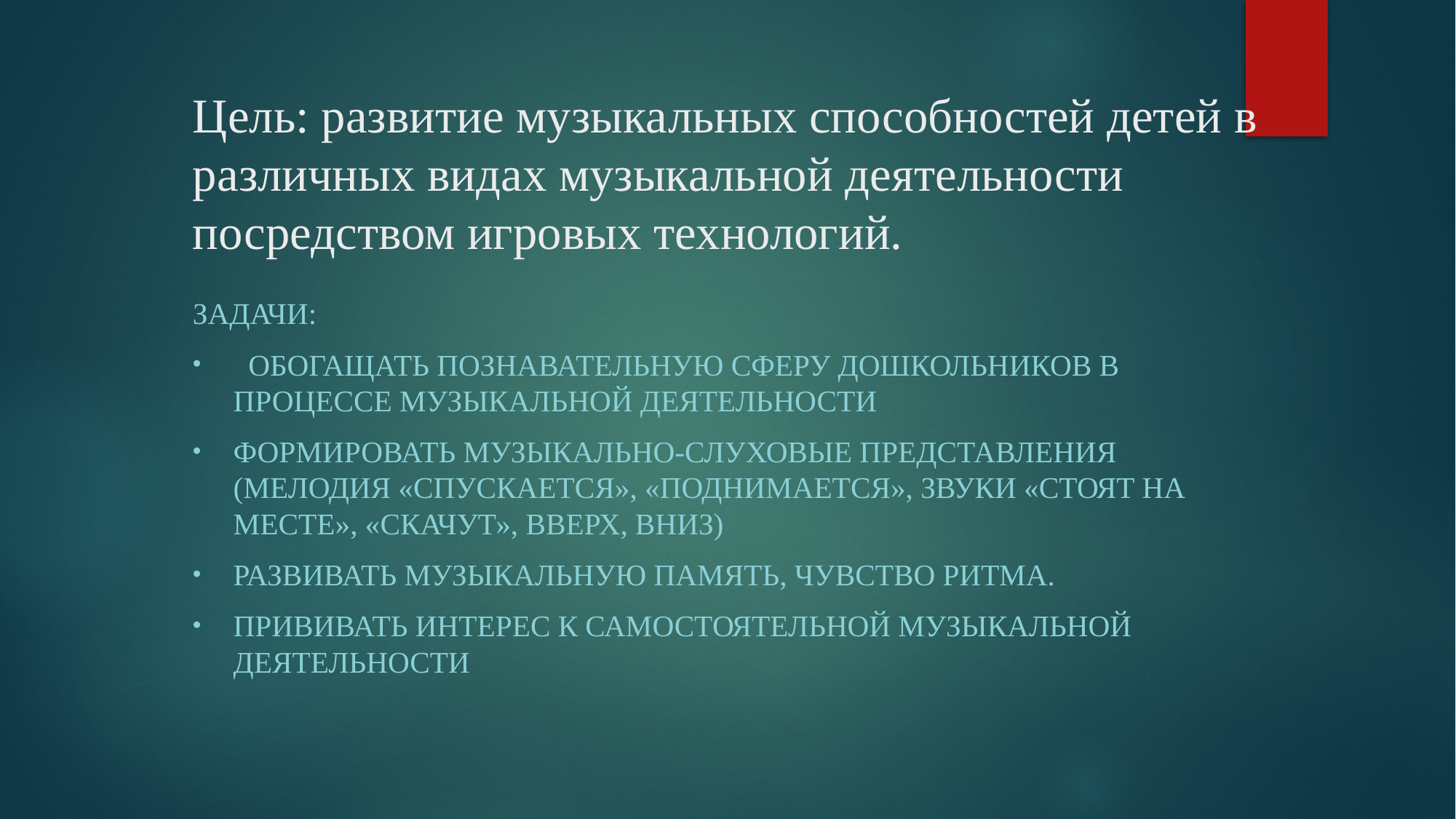

# Цель: развитие музыкальных способностей детей в различных видах музыкальной деятельности посредством игровых технологий.
Задачи:
  Обогащать познавательную сферу дошкольников в процессе музыкальной деятельности
Формировать музыкально-слуховые представления (мелодия «спускается», «поднимается», звуки «стоят на месте», «скачут», вверх, вниз)
Развивать музыкальную память, чувство ритма.
Прививать интерес к самостоятельной музыкальной деятельности